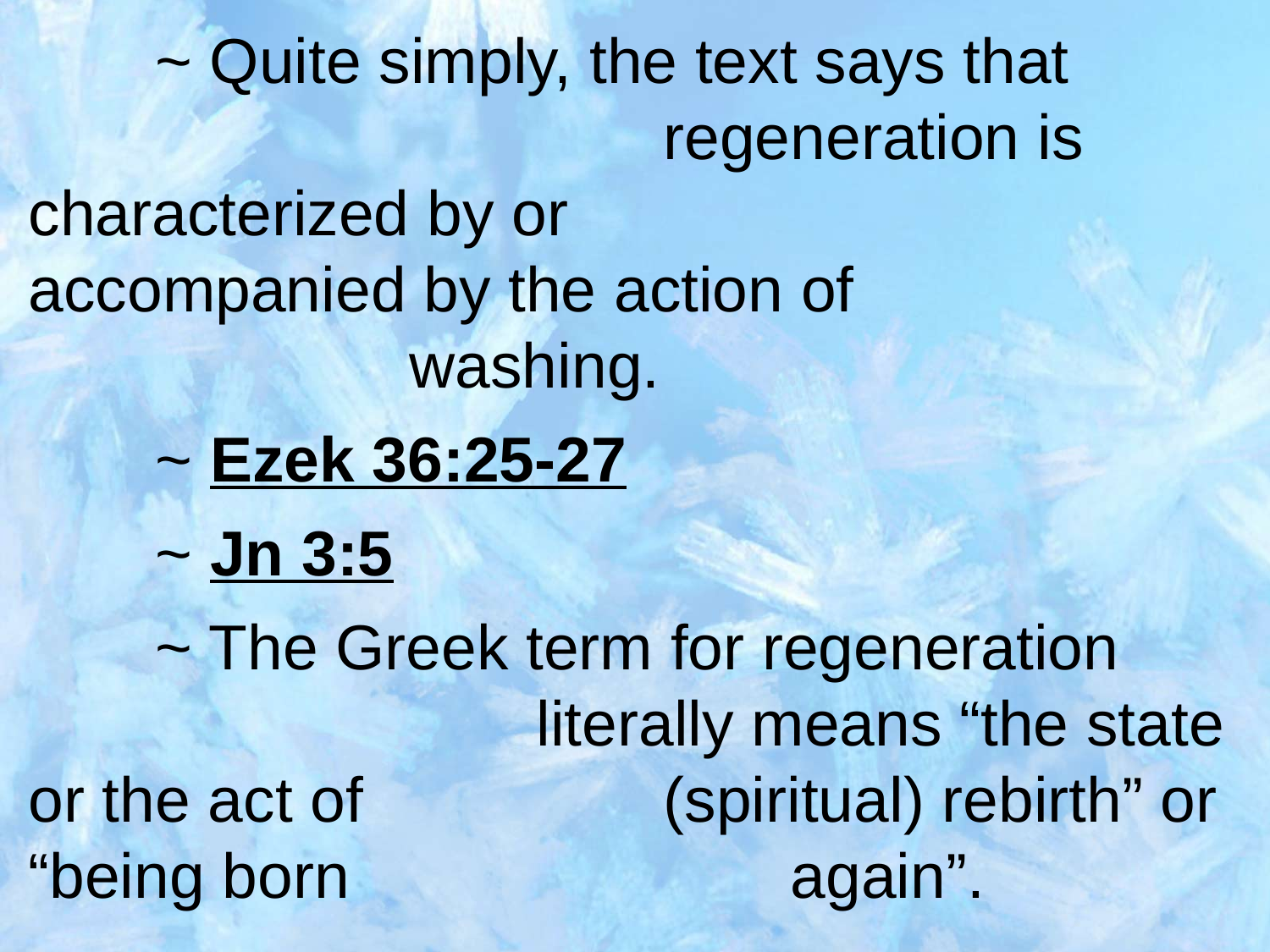

~ Quite simply, the text says that 						regeneration is characterized by or 					accompanied by the action of 						washing.
	~ Ezek 36:25-27
	~ Jn 3:5
	~ The Greek term for regeneration 					literally means “the state or the act of 			(spiritual) rebirth” or “being born 				again”.